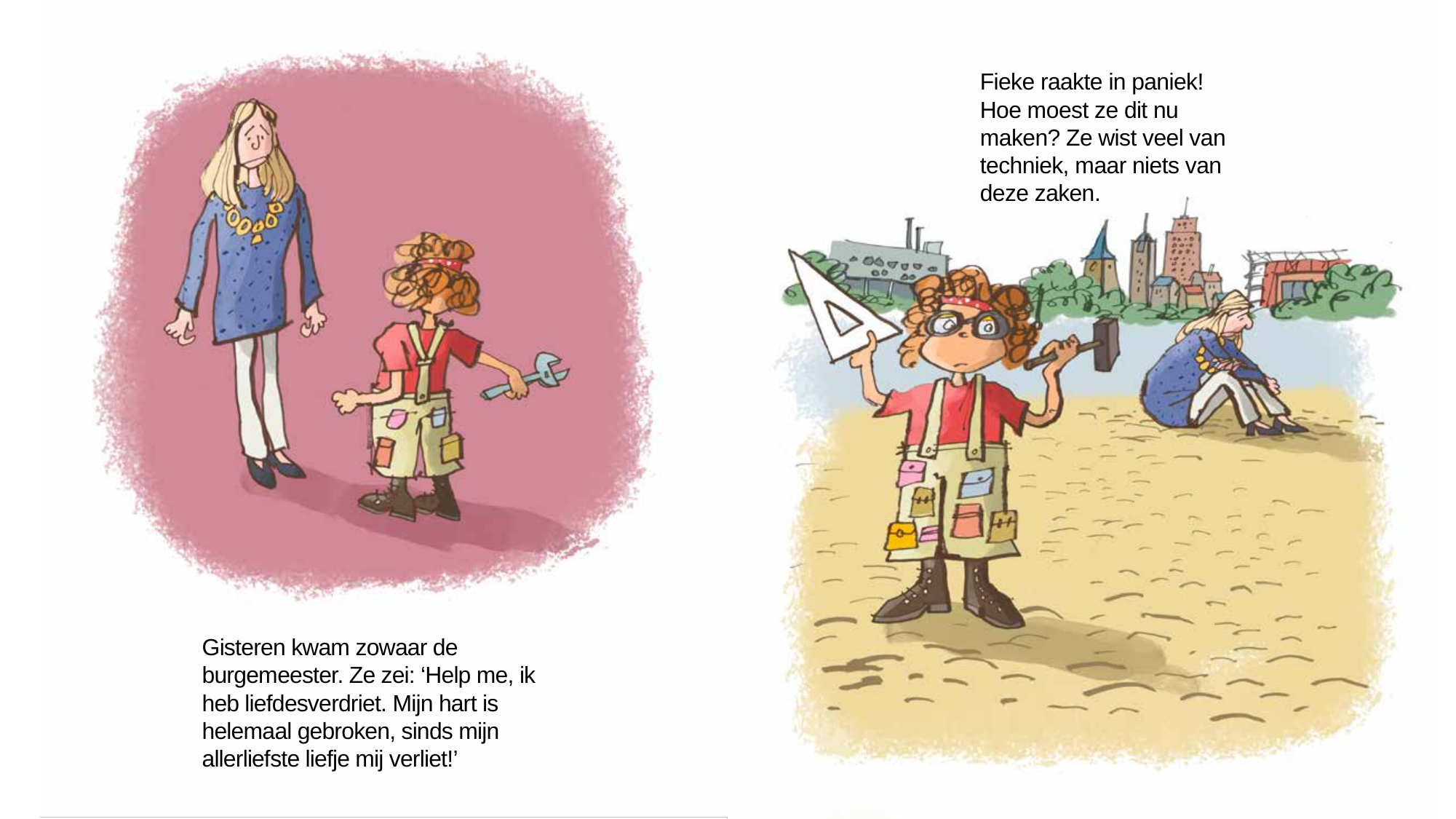

Fieke raakte in paniek! Hoe moest ze dit nu maken? Ze wist veel van techniek, maar niets van deze zaken.
Gisteren kwam zowaar de burgemeester. Ze zei: ‘Help me, ik heb liefdesverdriet. Mijn hart is helemaal gebroken, sinds mijn allerliefste liefje mij verliet!’